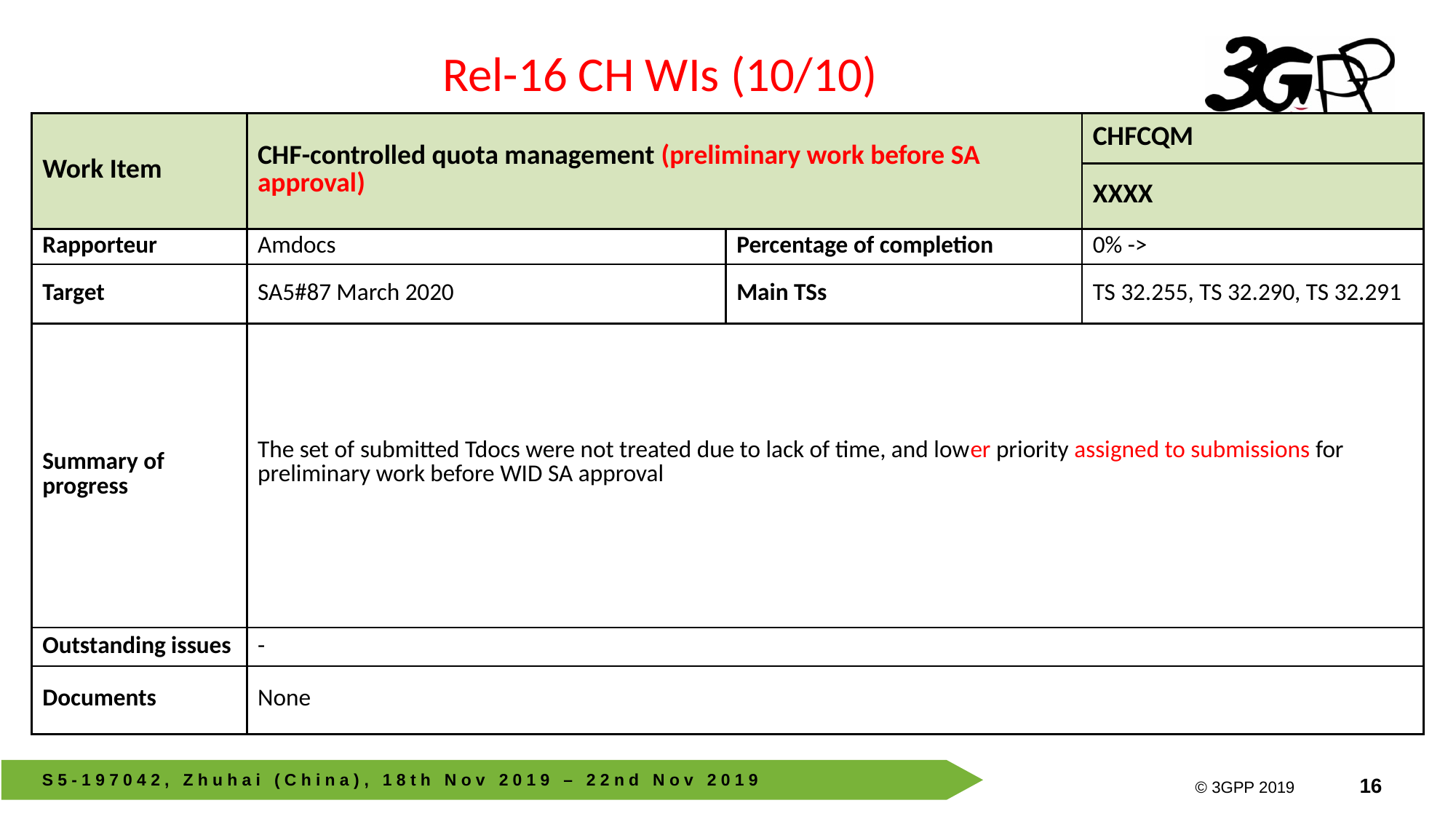

Rel-16 CH WIs (10/10)
| Work Item | CHF-controlled quota management (preliminary work before SA approval) |  | CHFCQM |
| --- | --- | --- | --- |
|  |  |  | XXXX |
| Rapporteur | Amdocs | Percentage of completion | 0% -> |
| Target | SA5#87 March 2020 | Main TSs | TS 32.255, TS 32.290, TS 32.291 |
| Summary of progress | The set of submitted Tdocs were not treated due to lack of time, and lower priority assigned to submissions for preliminary work before WID SA approval |  |  |
| Outstanding issues | - |  |  |
| Documents | None |  |  |